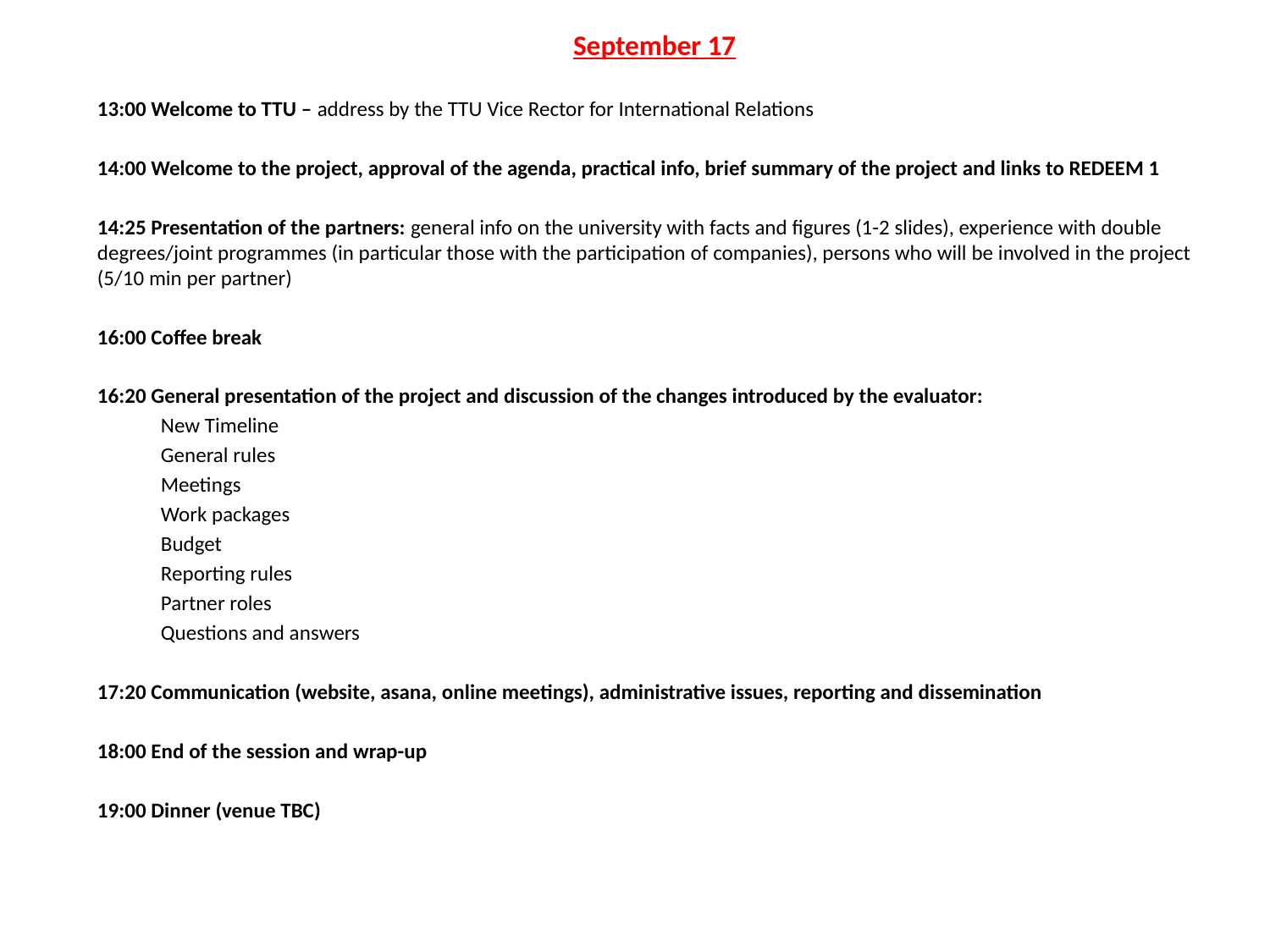

September 17

13:00 Welcome to TTU – address by the TTU Vice Rector for International Relations

14:00 Welcome to the project, approval of the agenda, practical info, brief summary of the project and links to REDEEM 1

14:25 Presentation of the partners: general info on the university with facts and figures (1-2 slides), experience with double degrees/joint programmes (in particular those with the participation of companies), persons who will be involved in the project (5/10 min per partner)

16:00 Coffee break

16:20 General presentation of the project and discussion of the changes introduced by the evaluator:
New Timeline
General rules
Meetings
Work packages
Budget
Reporting rules
Partner roles
Questions and answers

17:20 Communication (website, asana, online meetings), administrative issues, reporting and dissemination

18:00 End of the session and wrap-up

19:00 Dinner (venue TBC)